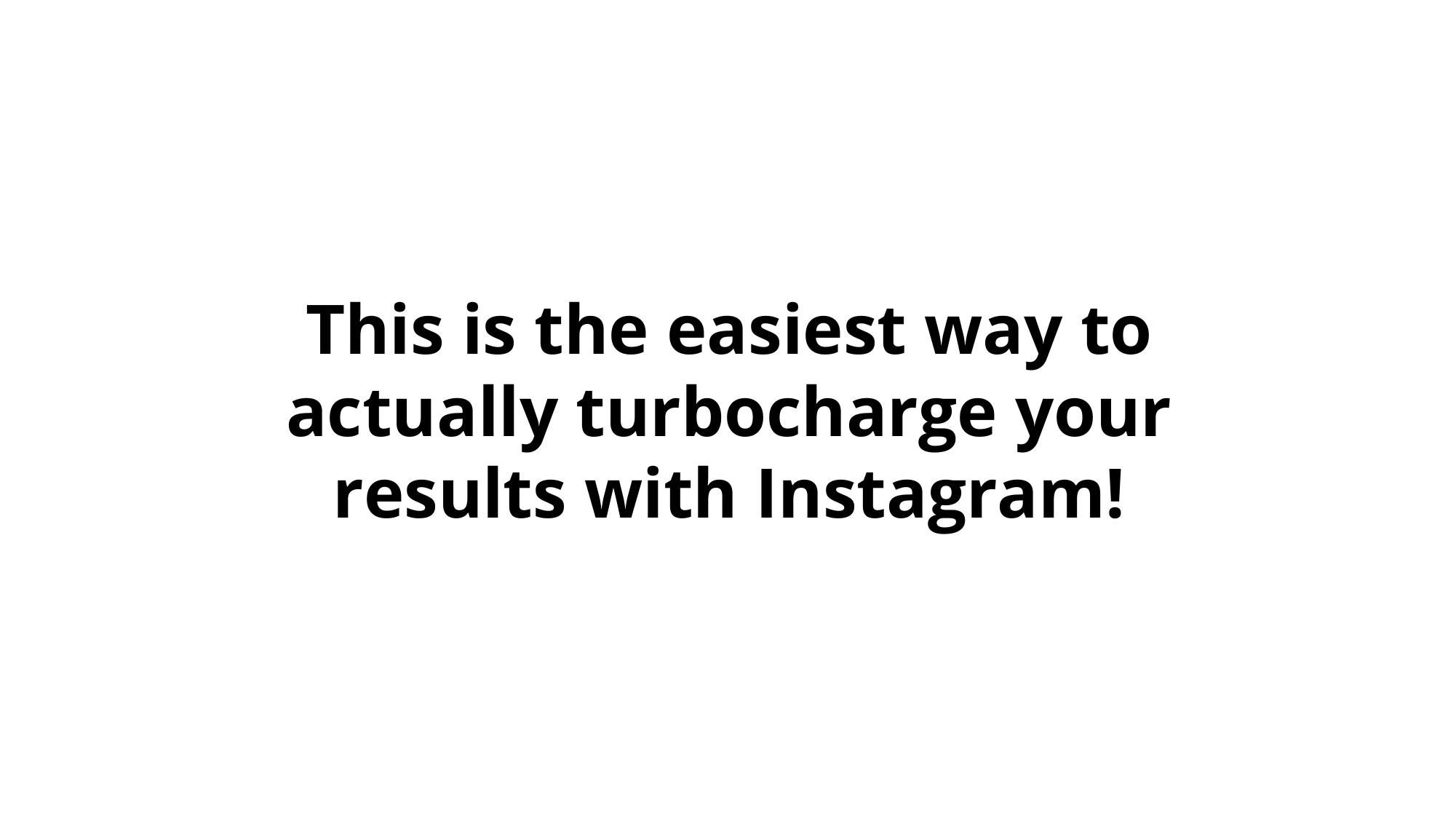

This is the easiest way to actually turbocharge your results with Instagram!